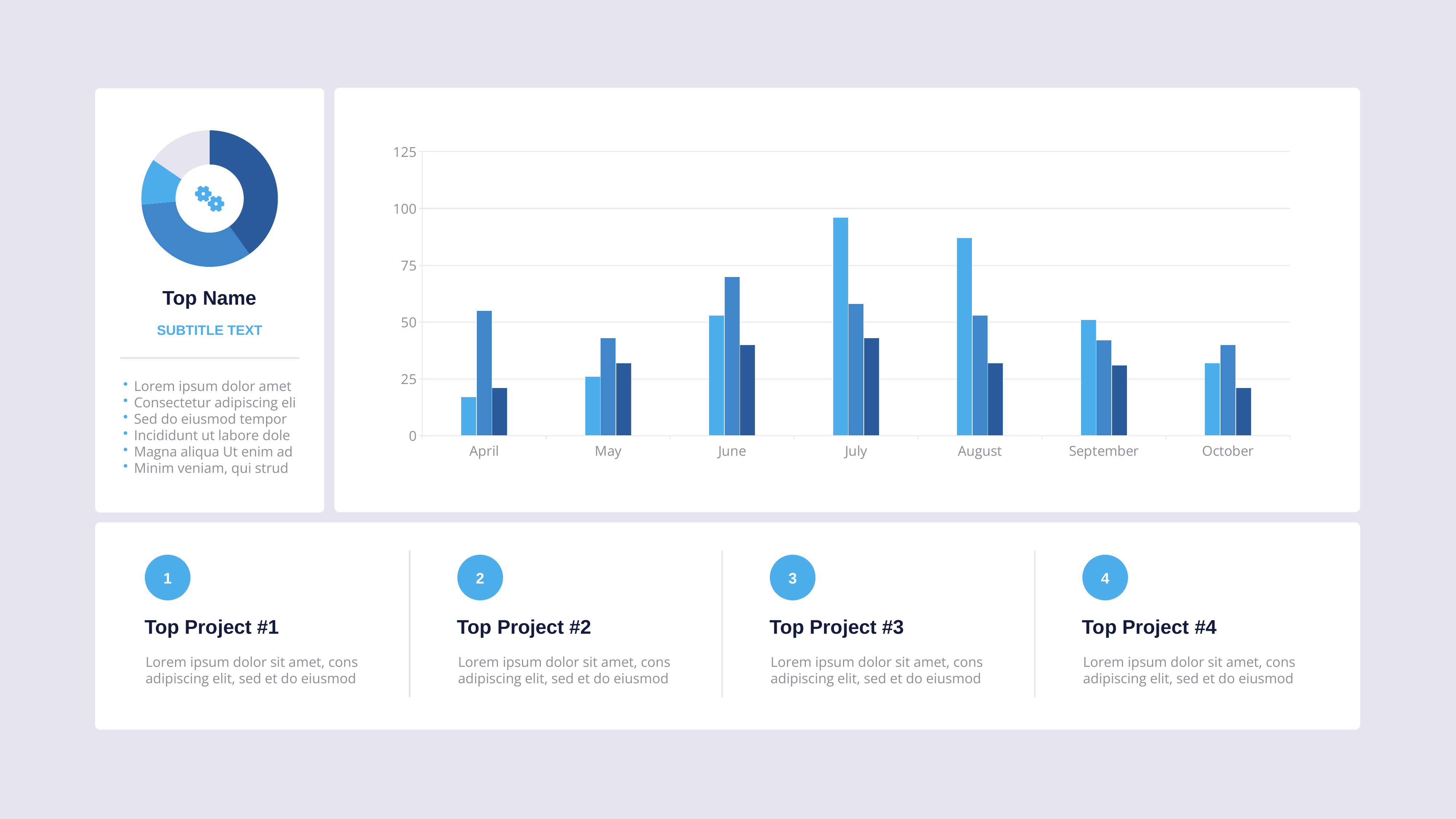

### Chart

| Category | Category |
|---|---|
| April | 91.0 |
| May | 76.0 |
| June | 25.0 |
| July | 35.0 |
Top Name
Subtitle text

### Chart

| Category | Category 1 | Category 2 | Category 3 |
|---|---|---|---|
| April | 17.0 | 55.0 | 21.0 |
| May | 26.0 | 43.0 | 32.0 |
| June | 53.0 | 70.0 | 40.0 |
| July | 96.0 | 58.0 | 43.0 |
| August | 87.0 | 53.0 | 32.0 |
| September | 51.0 | 42.0 | 31.0 |
| October | 32.0 | 40.0 | 21.0 |
Lorem ipsum dolor amet
Consectetur adipiscing eli
Sed do eiusmod tempor
Incididunt ut labore dole
Magna aliqua Ut enim ad
Minim veniam, qui strud

1
2
3
4
Top Project #1
Top Project #2
Top Project #3
Top Project #4
Lorem ipsum dolor sit amet, cons adipiscing elit, sed et do eiusmod
Lorem ipsum dolor sit amet, cons adipiscing elit, sed et do eiusmod
Lorem ipsum dolor sit amet, cons adipiscing elit, sed et do eiusmod
Lorem ipsum dolor sit amet, cons adipiscing elit, sed et do eiusmod